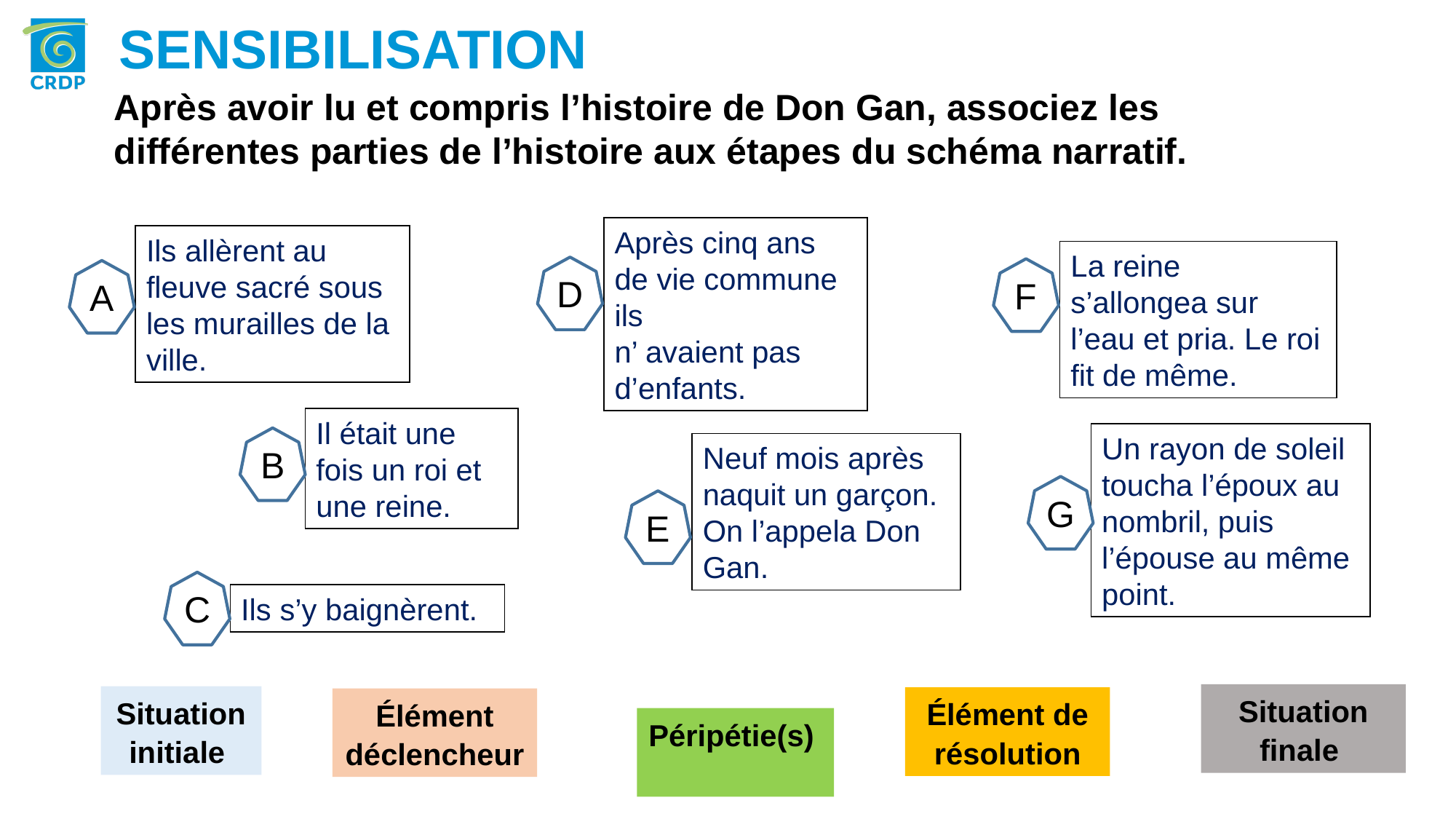

SENSIBILISATION
Après avoir lu et compris l’histoire de Don Gan, associez les différentes parties de l’histoire aux étapes du schéma narratif.
Après cinq ans de vie commune ils
n’ avaient pas d’enfants.
Ils allèrent au fleuve sacré sous les murailles de la ville.
La reine s’allongea sur l’eau et pria. Le roi fit de même.
D
F
A
Il était une fois un roi et une reine.
Un rayon de soleil toucha l’époux au nombril, puis l’épouse au même point.
B
Neuf mois après naquit un garçon. On l’appela Don Gan.
G
E
C
Ils s’y baignèrent.
Situation finale
Situation initiale
Élément de résolution
Élément déclencheur
Péripétie(s)